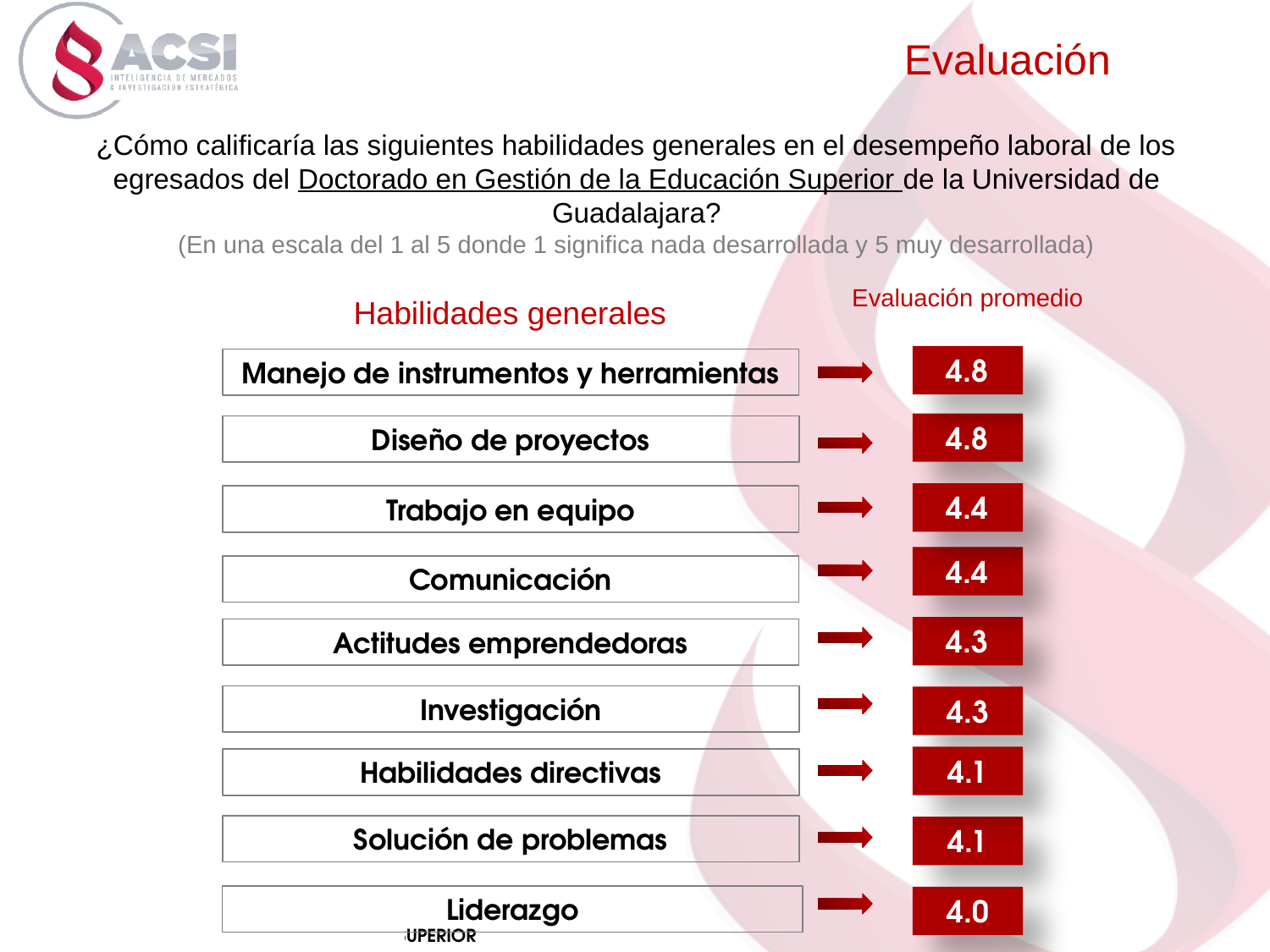

Evaluación
¿Cómo calificaría las siguientes habilidades generales en el desempeño laboral de los egresados del Doctorado en Gestión de la Educación Superior de la Universidad de Guadalajara?
(En una escala del 1 al 5 donde 1 significa nada desarrollada y 5 muy desarrollada)
Evaluación promedio
Habilidades generales
4.8
Manejo de instrumentos y herramientas

4.8
Diseño de proyectos

4.4
Trabajo en equipo

4.4
Comunicación

4.3
Actitudes emprendedoras

Investigación
4.3

4.1
Habilidades directivas

Solución de problemas
4.1

Liderazgo
4.0